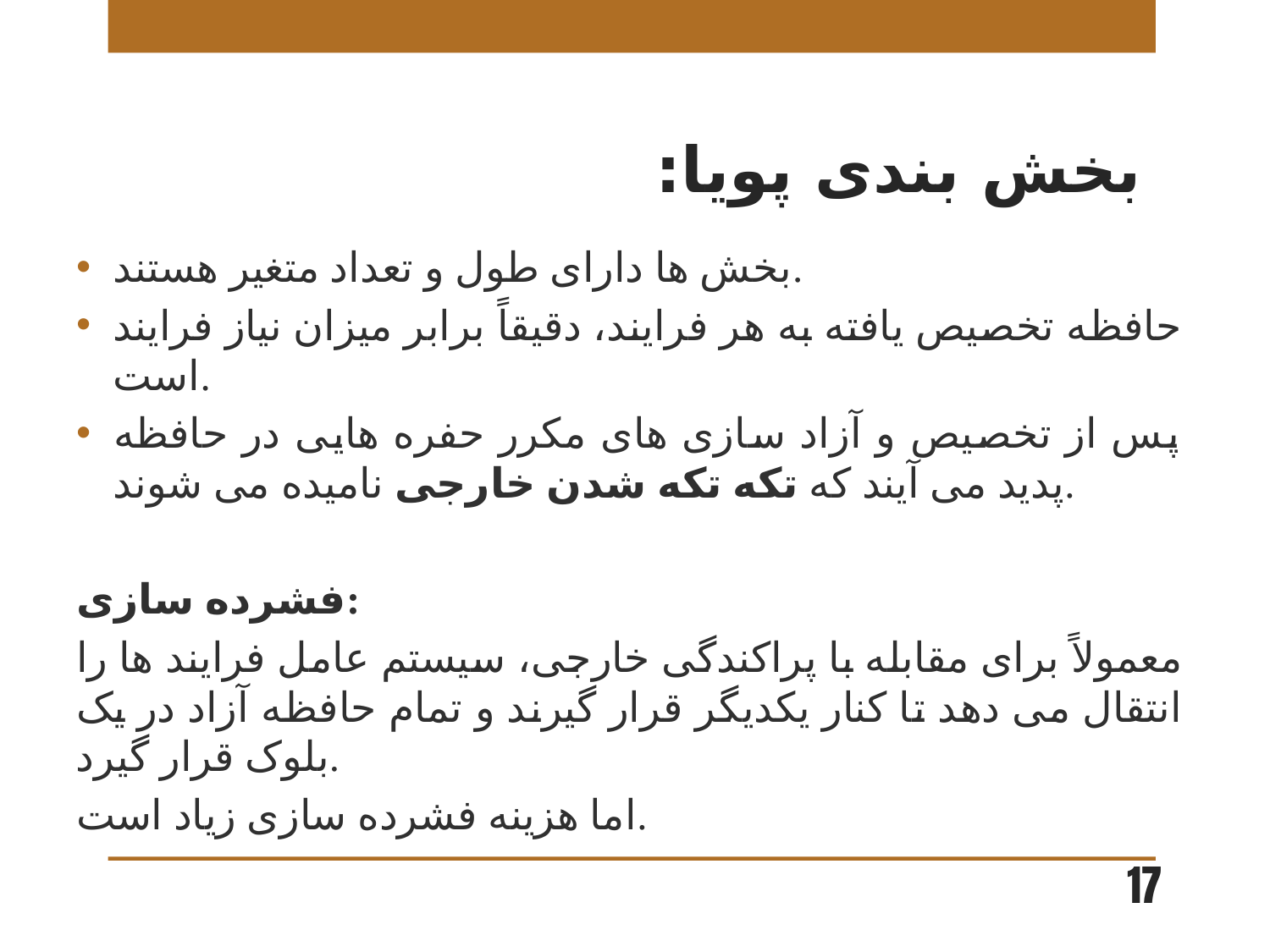

# بخش بندی پویا:
بخش ها دارای طول و تعداد متغیر هستند.
حافظه تخصیص یافته به هر فرایند، دقیقاً برابر میزان نیاز فرایند است.
پس از تخصیص و آزاد سازی های مکرر حفره هایی در حافظه پدید می آیند که تکه تکه شدن خارجی نامیده می شوند.

فشرده سازی:
معمولاً برای مقابله با پراکندگی خارجی، سیستم عامل فرایند ها را انتقال می دهد تا کنار یکدیگر قرار گیرند و تمام حافظه آزاد در یک بلوک قرار گیرد.
اما هزینه فشرده سازی زیاد است.
17